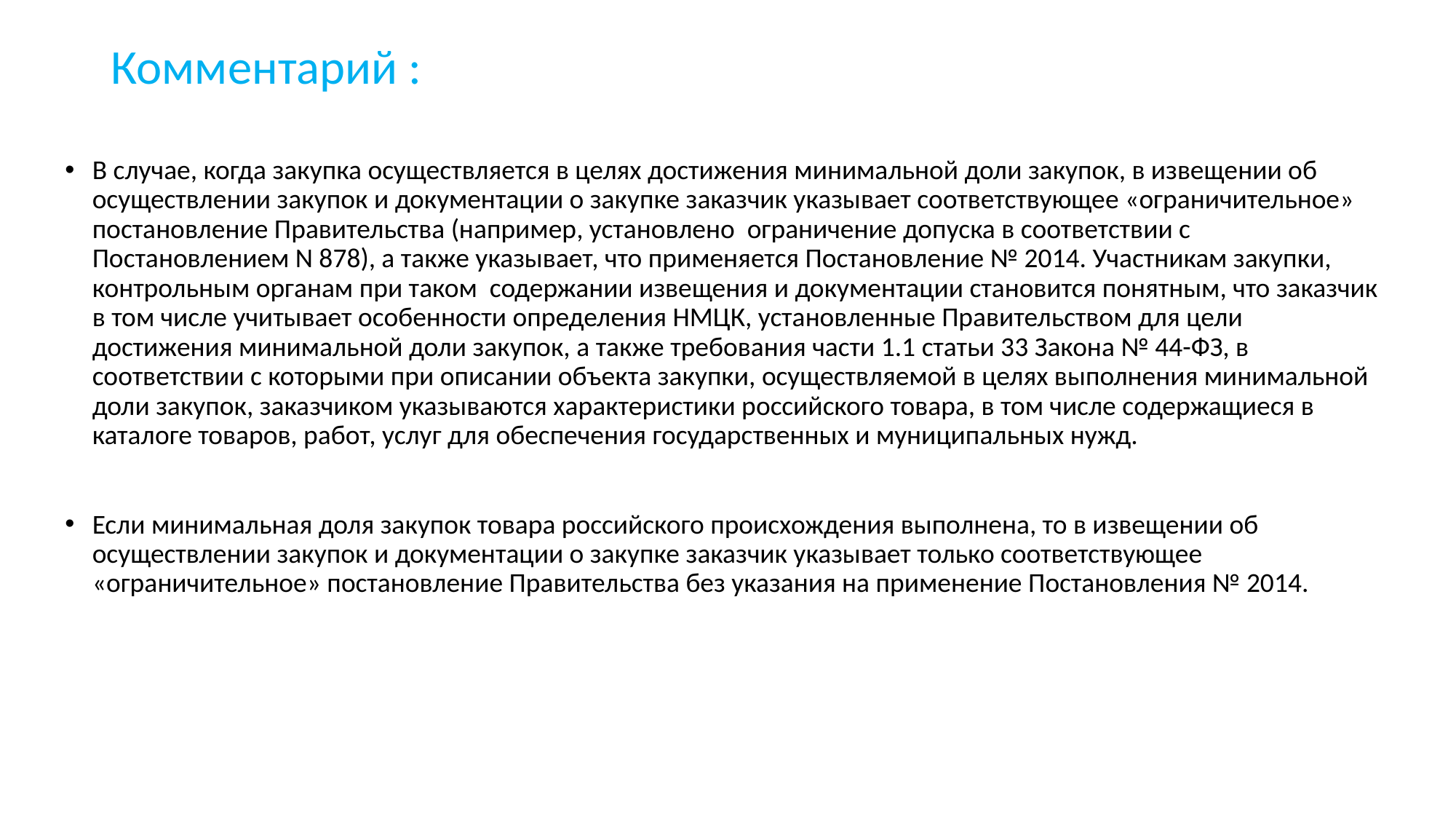

# Комментарий :
В случае, когда закупка осуществляется в целях достижения минимальной доли закупок, в извещении об осуществлении закупок и документации о закупке заказчик указывает соответствующее «ограничительное» постановление Правительства (например, установлено  ограничение допуска в соответствии с Постановлением N 878), а также указывает, что применяется Постановление № 2014. Участникам закупки, контрольным органам при таком  содержании извещения и документации становится понятным, что заказчик в том числе учитывает особенности определения НМЦК, установленные Правительством для цели достижения минимальной доли закупок, а также требования части 1.1 статьи 33 Закона № 44-ФЗ, в соответствии с которыми при описании объекта закупки, осуществляемой в целях выполнения минимальной доли закупок, заказчиком указываются характеристики российского товара, в том числе содержащиеся в каталоге товаров, работ, услуг для обеспечения государственных и муниципальных нужд.

Если минимальная доля закупок товара российского происхождения выполнена, то в извещении об осуществлении закупок и документации о закупке заказчик указывает только соответствующее «ограничительное» постановление Правительства без указания на применение Постановления № 2014.